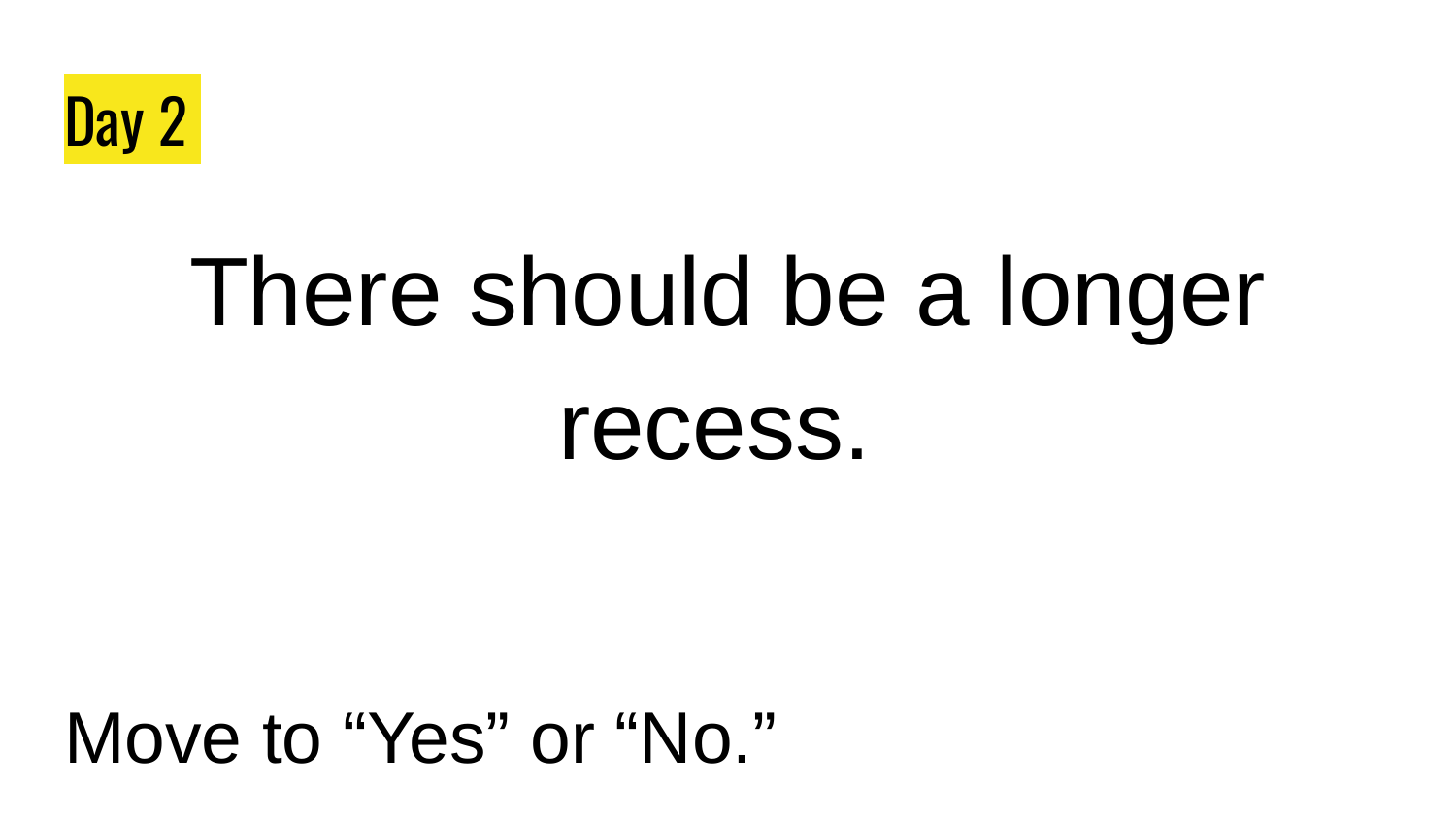

# Day 2
There should be a longer recess.

Move to “Yes” or “No.”